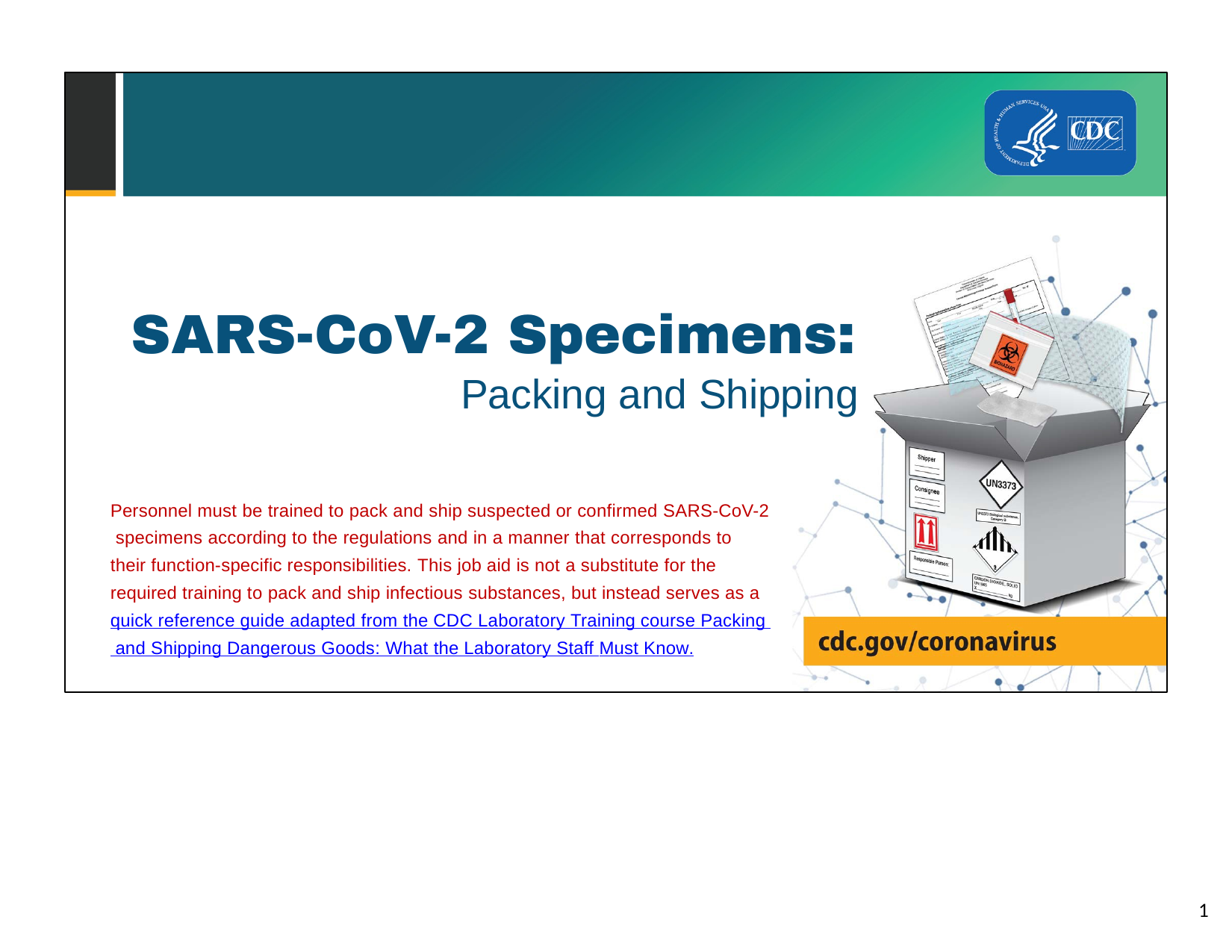

# SARS-CoV-2 Specimens:
Packing and Shipping
Personnel must be trained to pack and ship suspected or confirmed SARS-CoV-2  specimens according to the regulations and in a manner that corresponds to
their function-specific responsibilities. This job aid is not a substitute for the  required training to pack and ship infectious substances, but instead serves as a  quick reference guide adapted from the CDC Laboratory Training course Packing  and Shipping Dangerous Goods: What the Laboratory Staff Must Know.

1